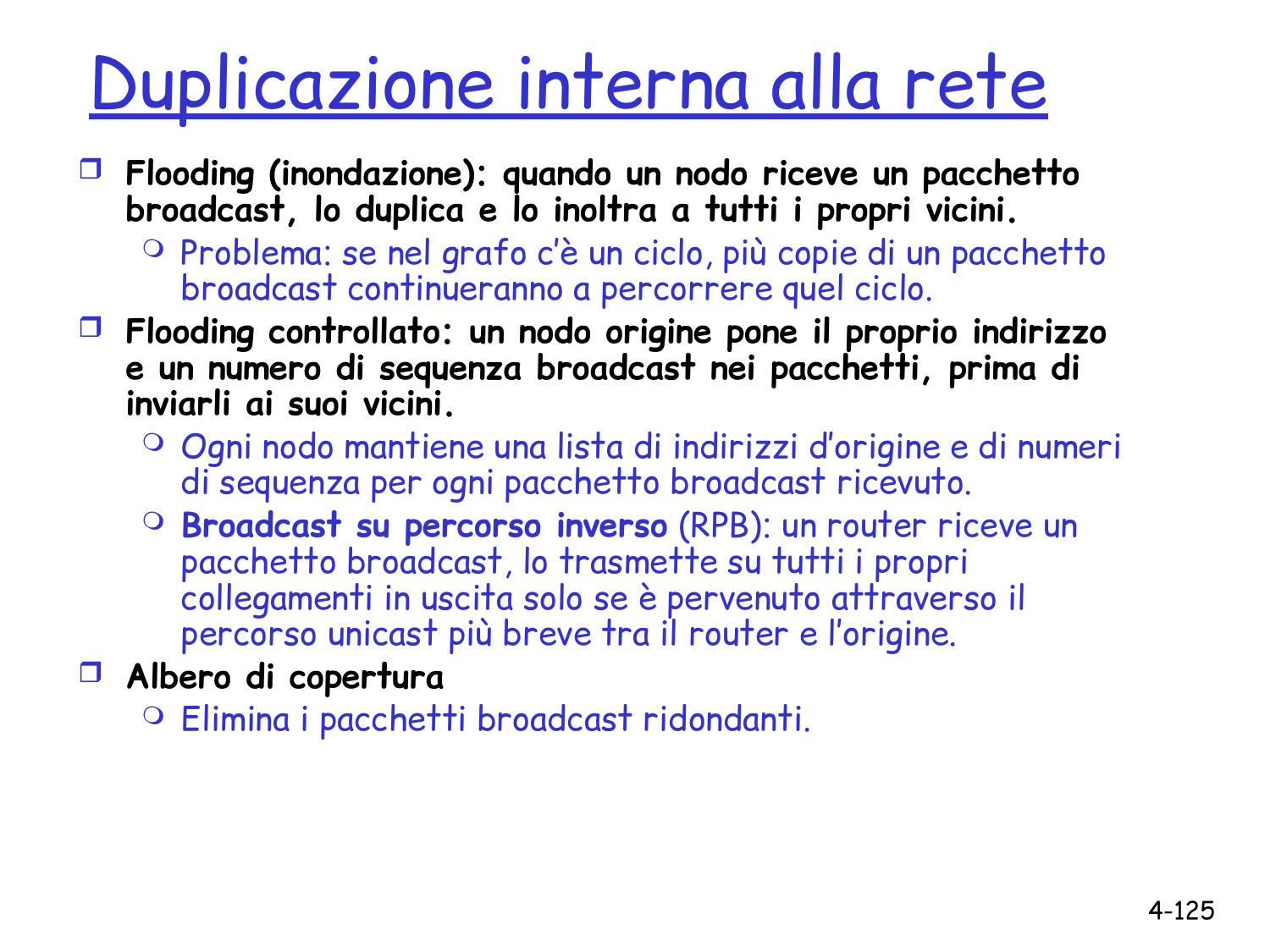

# Duplicazione interna alla rete
Flooding (inondazione): quando un nodo riceve un pacchetto broadcast, lo duplica e lo inoltra a tutti i propri vicini.
Problema: se nel grafo c’è un ciclo, più copie di un pacchetto broadcast continueranno a percorrere quel ciclo.
Flooding controllato: un nodo origine pone il proprio indirizzo e un numero di sequenza broadcast nei pacchetti, prima di inviarli ai suoi vicini.
Ogni nodo mantiene una lista di indirizzi d’origine e di numeri di sequenza per ogni pacchetto broadcast ricevuto.
Broadcast su percorso inverso (RPB): un router riceve un pacchetto broadcast, lo trasmette su tutti i propri collegamenti in uscita solo se è pervenuto attraverso il percorso unicast più breve tra il router e l’origine.
Albero di copertura
Elimina i pacchetti broadcast ridondanti.
4-125